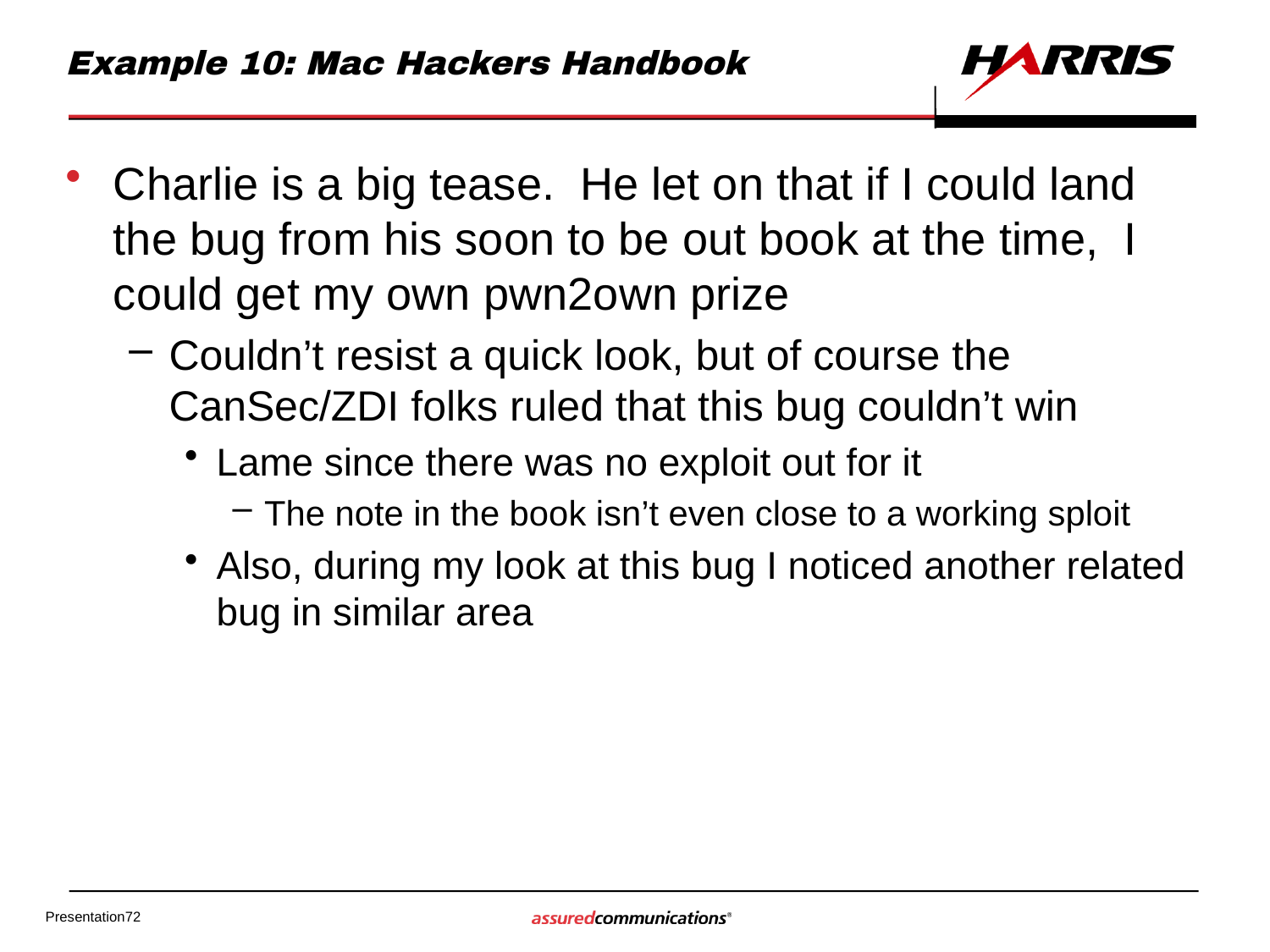

# Example 10: Mac Hackers Handbook
Charlie is a big tease.  He let on that if I could land the bug from his soon to be out book at the time,  I could get my own pwn2own prize
Couldn’t resist a quick look, but of course the CanSec/ZDI folks ruled that this bug couldn’t win
Lame since there was no exploit out for it
The note in the book isn’t even close to a working sploit
Also, during my look at this bug I noticed another related bug in similar area